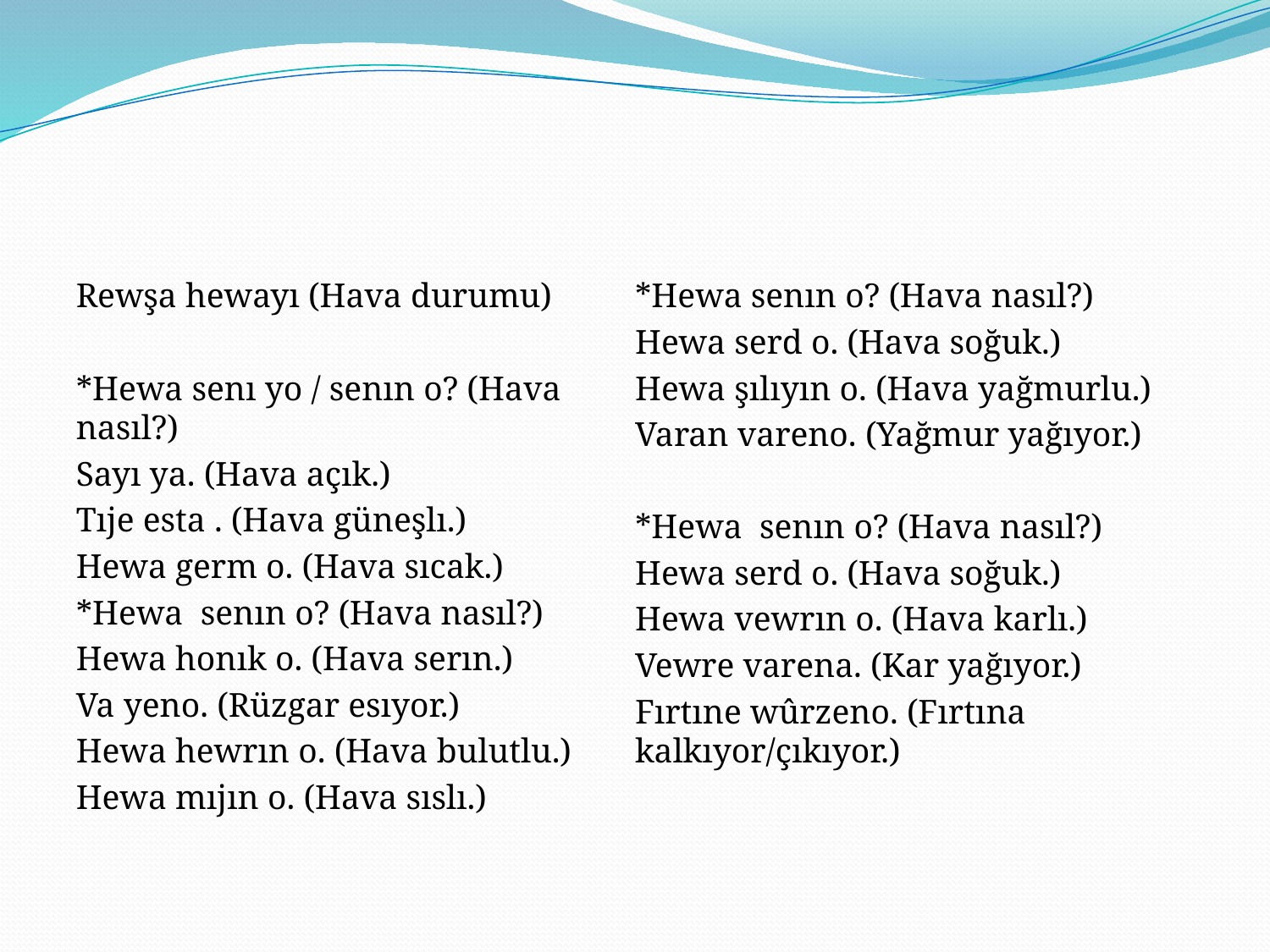

Rewşa hewayı (Hava durumu)

*Hewa senı yo / senın o? (Hava nasıl?)
Sayı ya. (Hava açık.)
Tıje esta . (Hava güneşlı.)
Hewa germ o. (Hava sıcak.)
*Hewa  senın o? (Hava nasıl?)
Hewa honık o. (Hava serın.)
Va yeno. (Rüzgar esıyor.)
Hewa hewrın o. (Hava bulutlu.)
Hewa mıjın o. (Hava sıslı.)

*Hewa senın o? (Hava nasıl?)
Hewa serd o. (Hava soğuk.)
Hewa şılıyın o. (Hava yağmurlu.)
Varan vareno. (Yağmur yağıyor.)

*Hewa  senın o? (Hava nasıl?)
Hewa serd o. (Hava soğuk.)
Hewa vewrın o. (Hava karlı.)
Vewre varena. (Kar yağıyor.)
Fırtıne wûrzeno. (Fırtına kalkıyor/çıkıyor.)